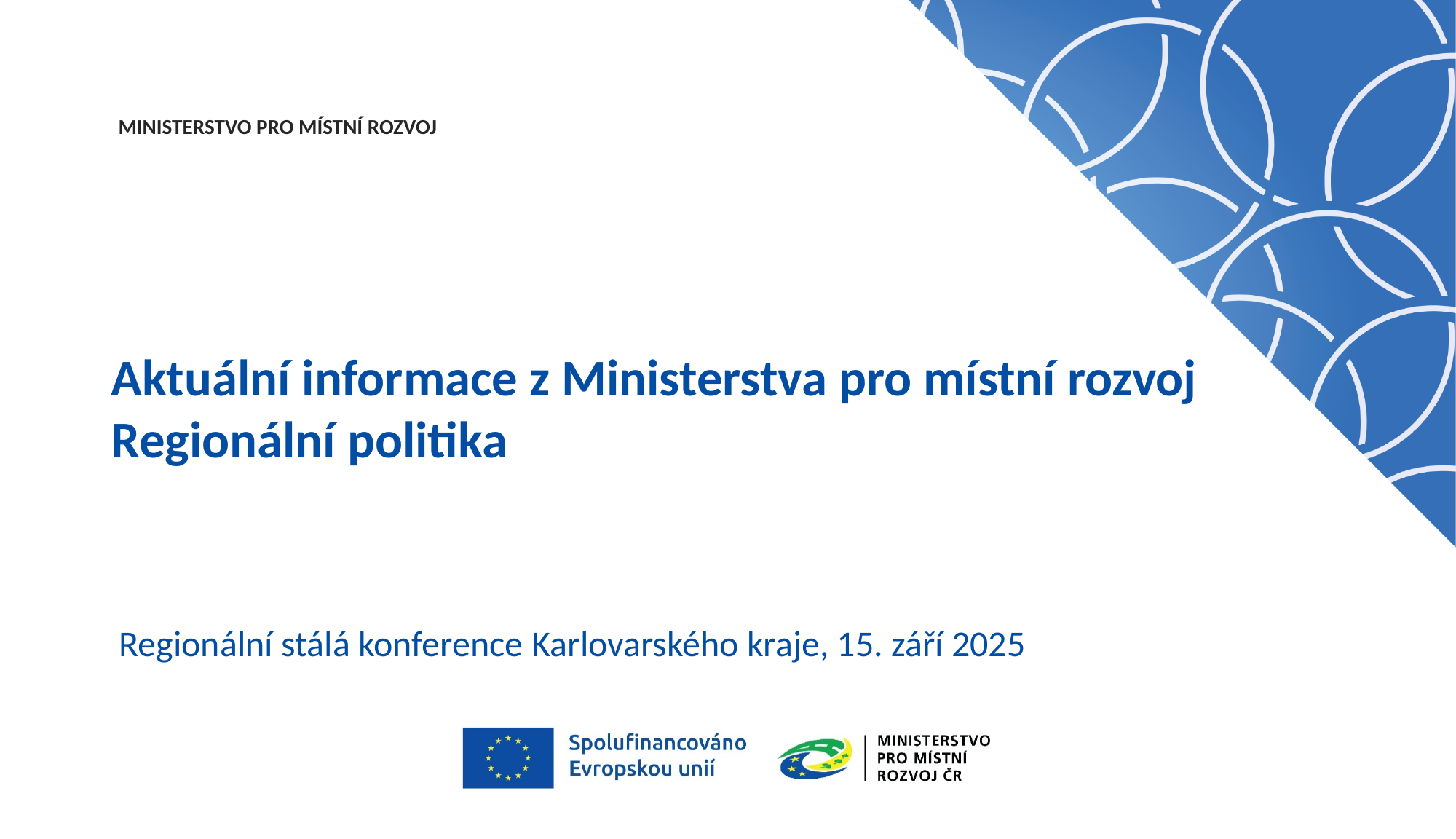

# Aktuální informace z Ministerstva pro místní rozvoj Regionální politika
Regionální stálá konference Karlovarského kraje, 15. září 2025